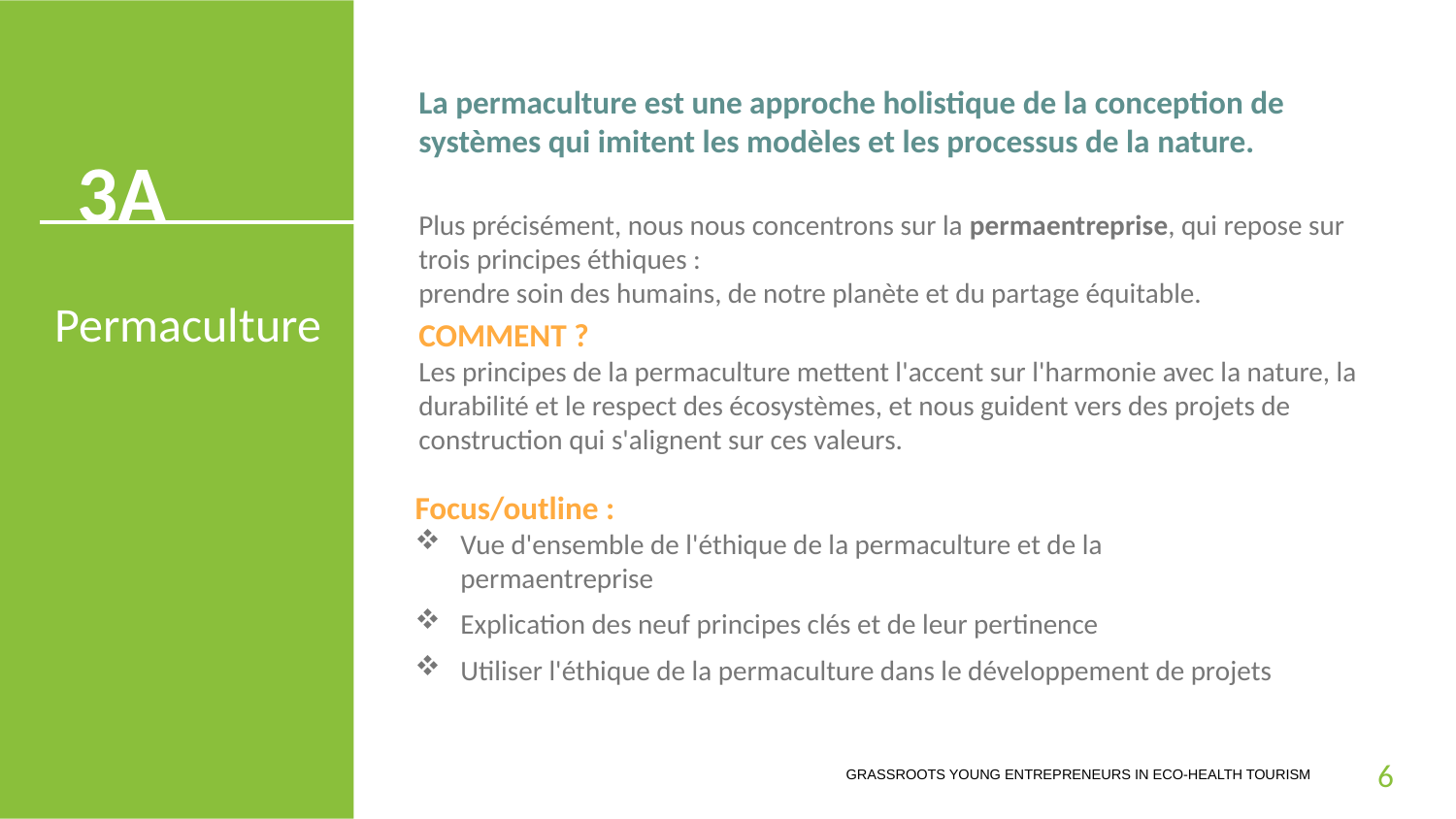

Plus précisément, nous nous concentrons sur la permaentreprise, qui repose sur trois principes éthiques :
prendre soin des humains, de notre planète et du partage équitable.
La permaculture est une approche holistique de la conception de systèmes qui imitent les modèles et les processus de la nature.

COMMENT ?
Les principes de la permaculture mettent l'accent sur l'harmonie avec la nature, la durabilité et le respect des écosystèmes, et nous guident vers des projets de construction qui s'alignent sur ces valeurs.

3A
Permaculture

Focus/outline :
Vue d'ensemble de l'éthique de la permaculture et de la permaentreprise
Explication des neuf principes clés et de leur pertinence
Utiliser l'éthique de la permaculture dans le développement de projets
6
GRASSROOTS YOUNG ENTREPRENEURS IN ECO-HEALTH TOURISM